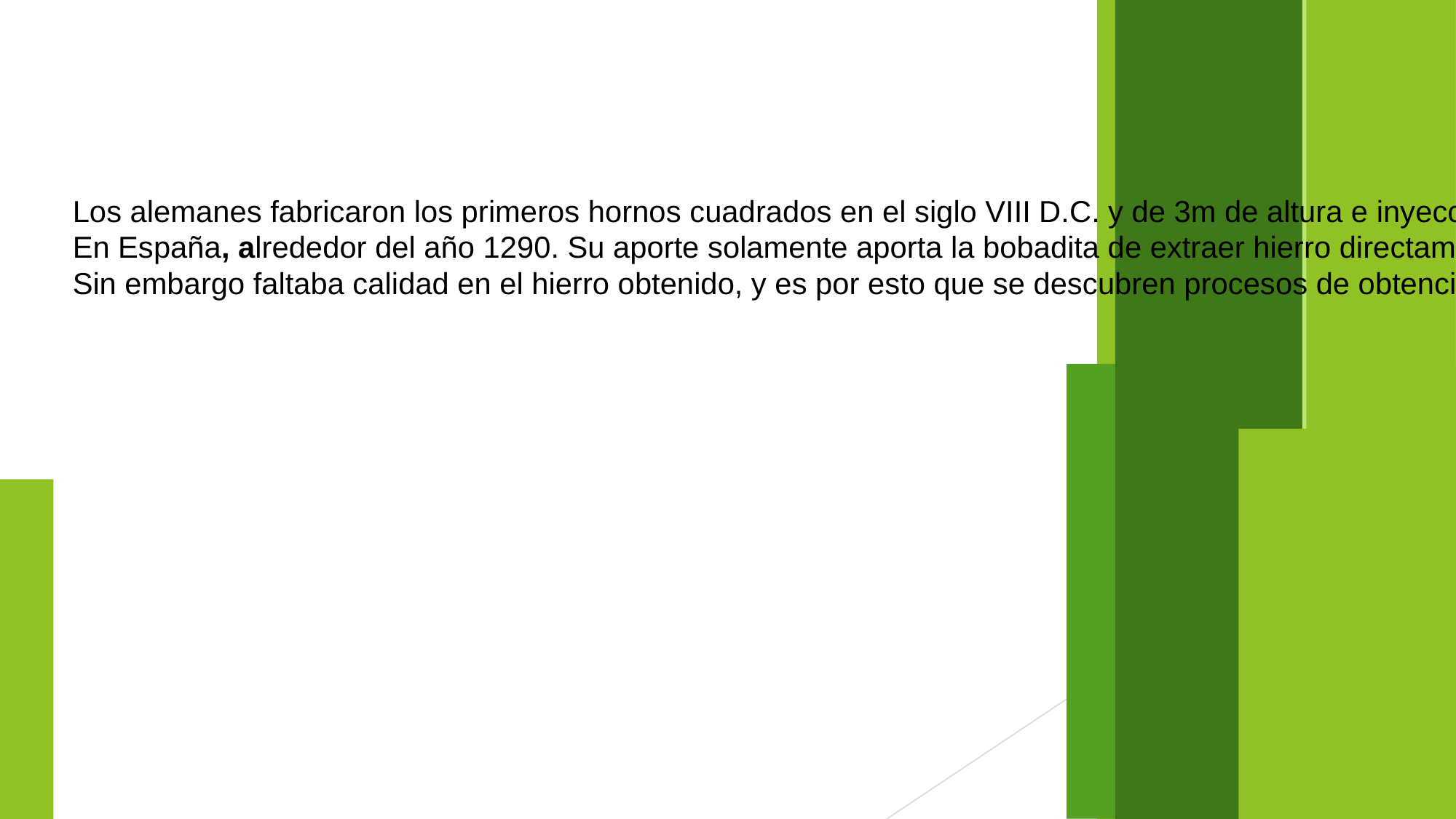

Los alemanes fabricaron los primeros hornos cuadrados en el siglo VIII D.C. y de 3m de altura e inyección de aire en la parte inferior. Luego del proceso los abrían por un lado (los hornos) y extraían la masa de hierro.
En España, alrededor del año 1290. Su aporte solamente aporta la bobadita de extraer hierro directamente del mineral… es decir, lograron el mayor avance en la producción de hierro. Con decirles que hasta toberas tenía, para inyectar el aire… estos señores lograron producir hasta 70 Kilos de hierro en 5 horas, tremendo horno que diseñaron ¿no?
Sin embargo faltaba calidad en el hierro obtenido, y es por esto que se descubren procesos de obtención mas avanzados; hornos mejor diseñados, nuevos combustibles y procesos de obtención mas eficientes.